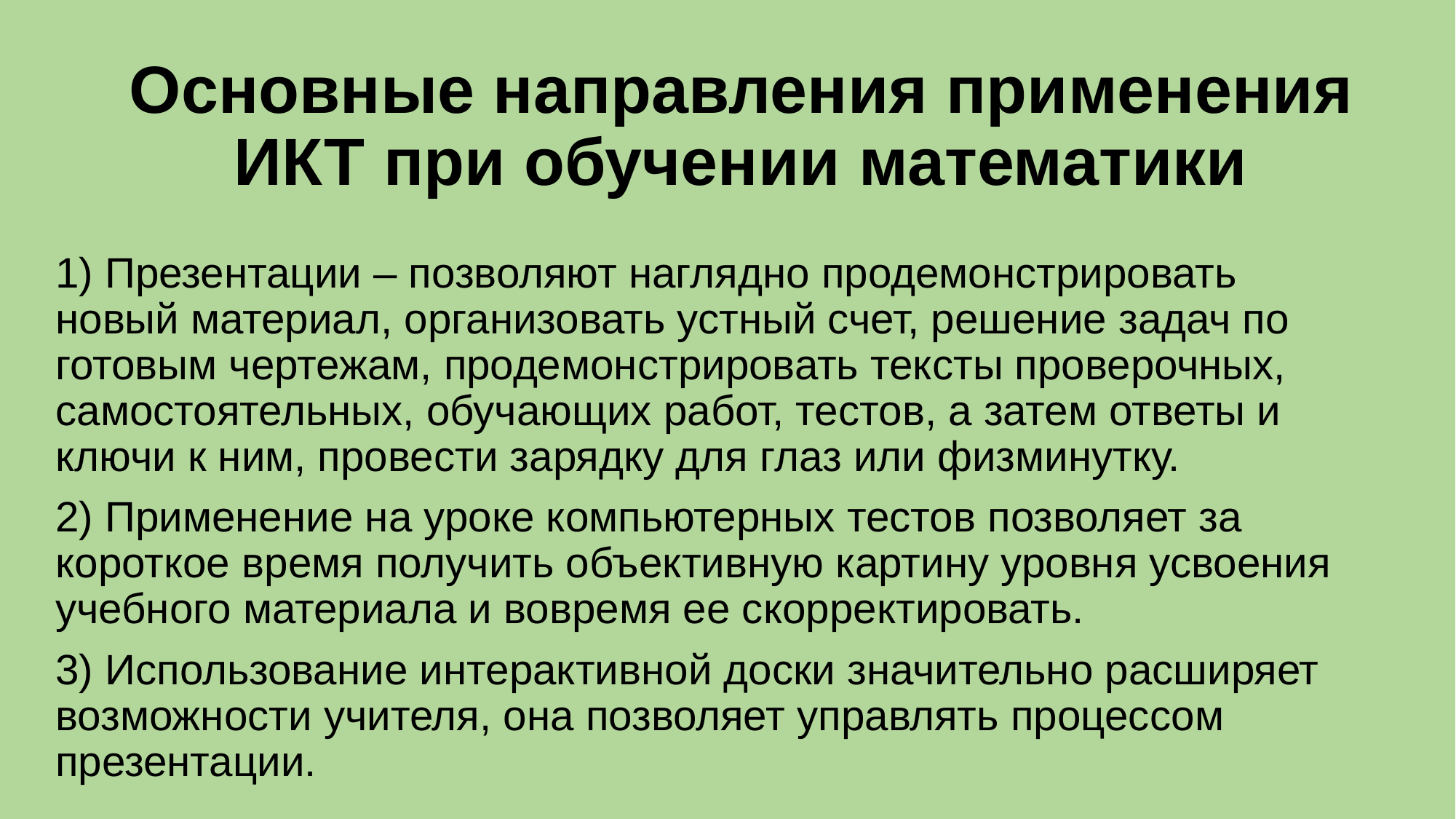

# Основные направления применения ИКТ при обучении математики
1) Презентации – позволяют наглядно продемонстрировать новый материал, организовать устный счет, решение задач по готовым чертежам, продемонстрировать тексты проверочных, самостоятельных, обучающих работ, тестов, а затем ответы и ключи к ним, провести зарядку для глаз или физминутку.
2) Применение на уроке компьютерных тестов позволяет за короткое время получить объективную картину уровня усвоения учебного материала и вовремя ее скорректировать.
3) Использование интерактивной доски значительно расширяет возможности учителя, она позволяет управлять процессом презентации.